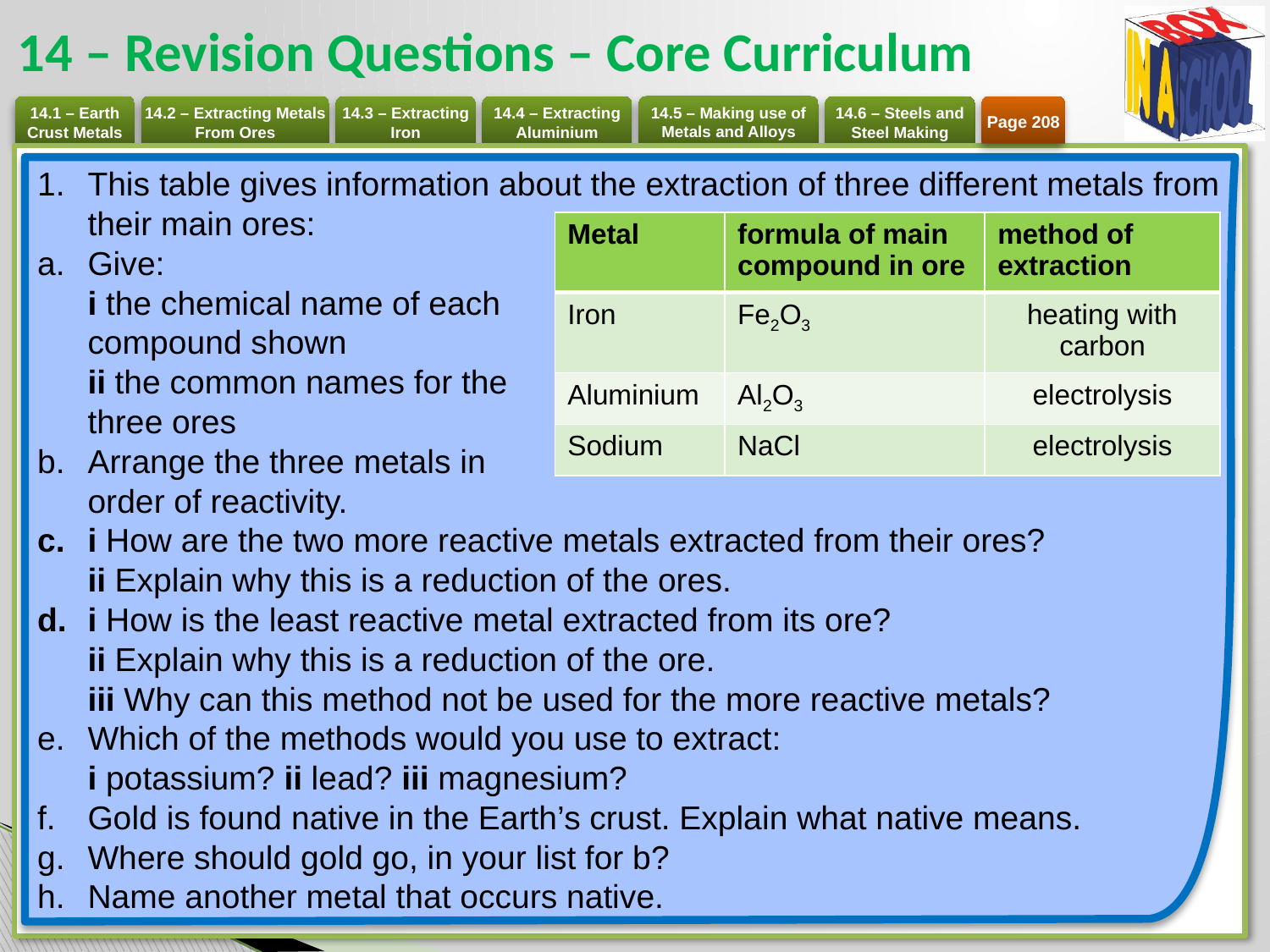

# 14 – Revision Questions – Core Curriculum
Page 208
This table gives information about the extraction of three different metals from their main ores:
Give:
i the chemical name of each
compound shown
ii the common names for the
three ores
Arrange the three metals in
order of reactivity.
i How are the two more reactive metals extracted from their ores?
ii Explain why this is a reduction of the ores.
i How is the least reactive metal extracted from its ore?
ii Explain why this is a reduction of the ore.
iii Why can this method not be used for the more reactive metals?
Which of the methods would you use to extract:
i potassium? ii lead? iii magnesium?
Gold is found native in the Earth’s crust. Explain what native means.
Where should gold go, in your list for b?
Name another metal that occurs native.
| Metal | formula of main compound in ore | method of extraction |
| --- | --- | --- |
| Iron | Fe2O3 | heating with carbon |
| Aluminium | Al2O3 | electrolysis |
| Sodium | NaCl | electrolysis |